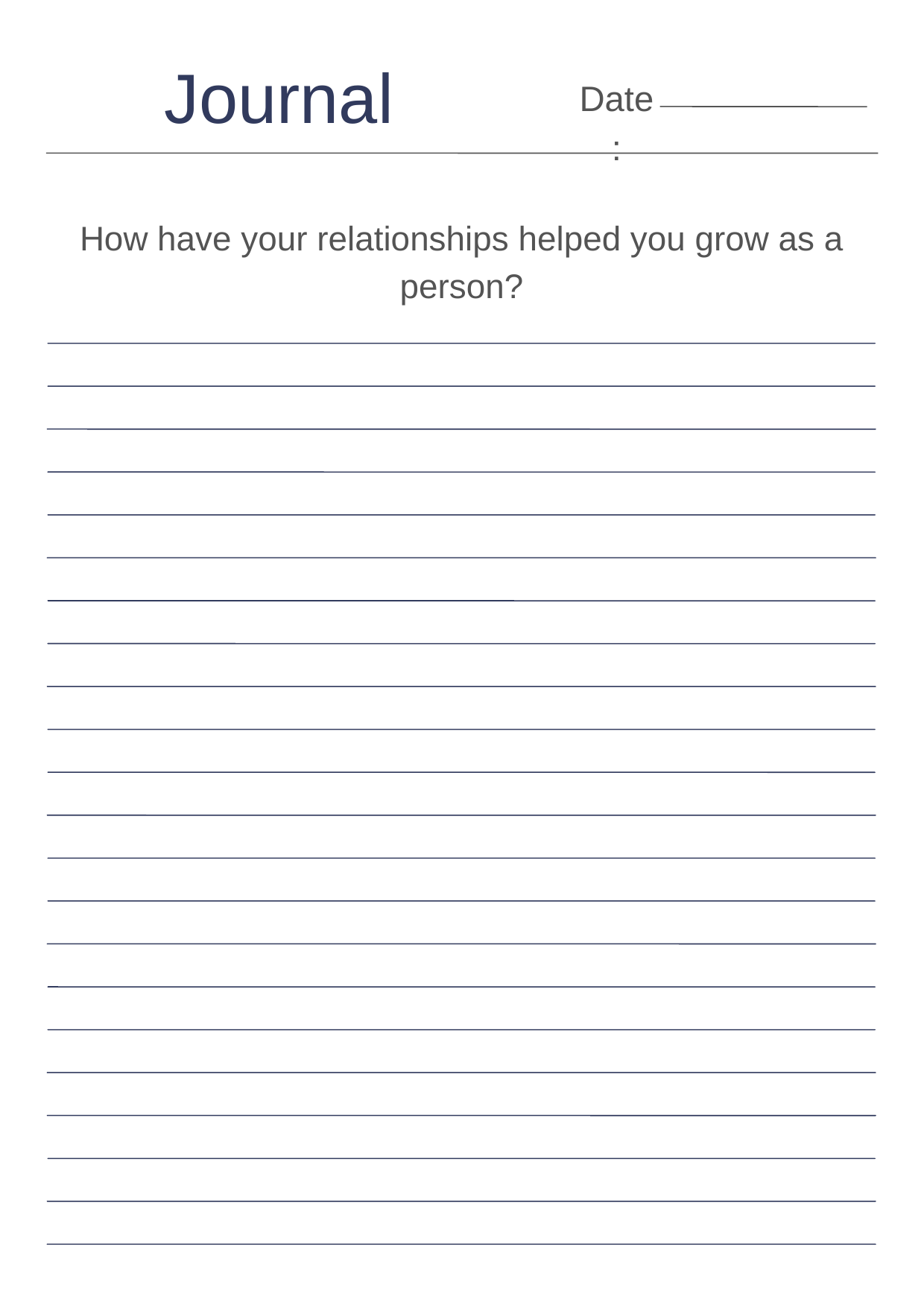

Journal
Date:

How have your relationships helped you grow as a person?